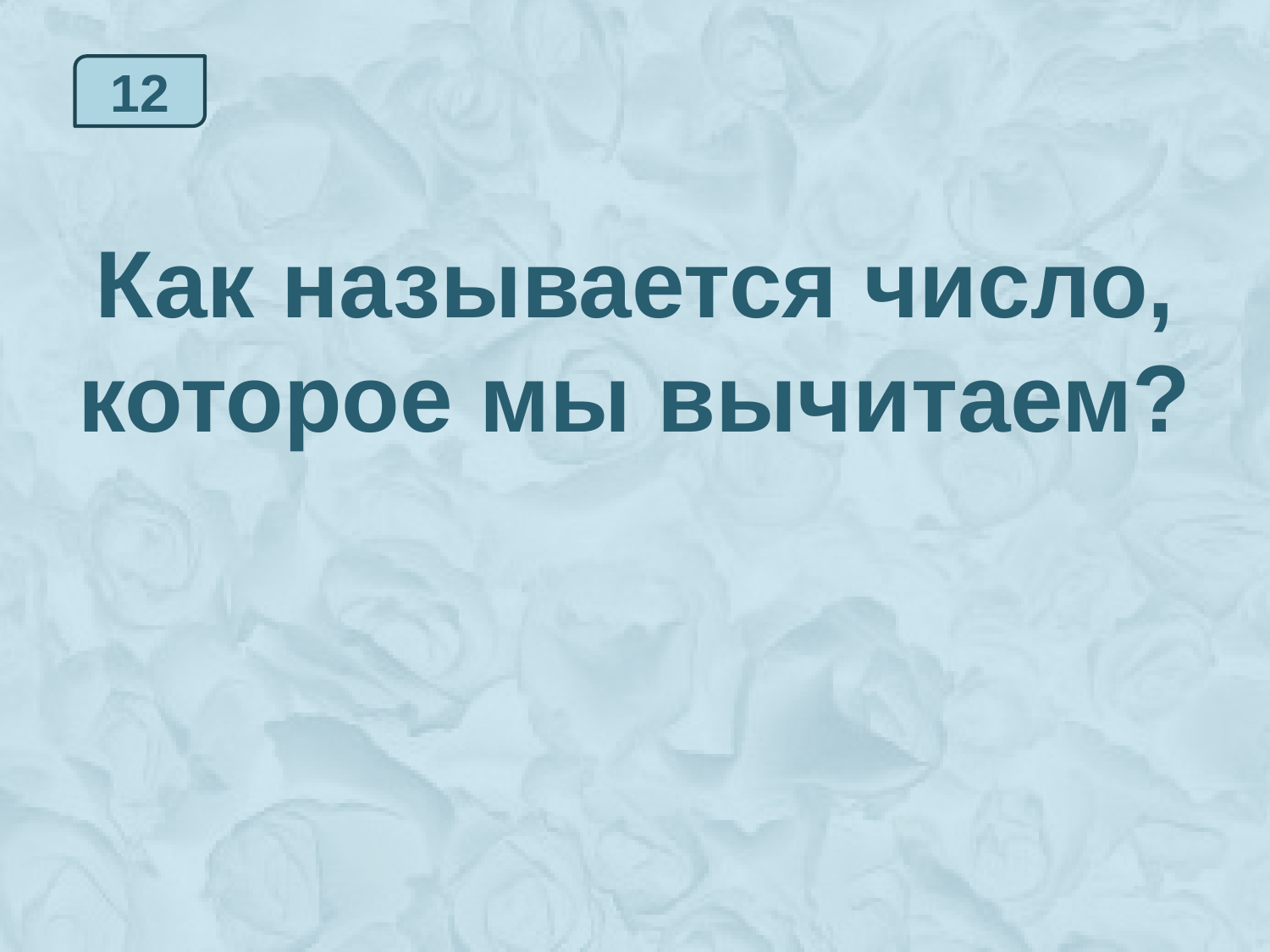

12
Как называется число, которое мы вычитаем?